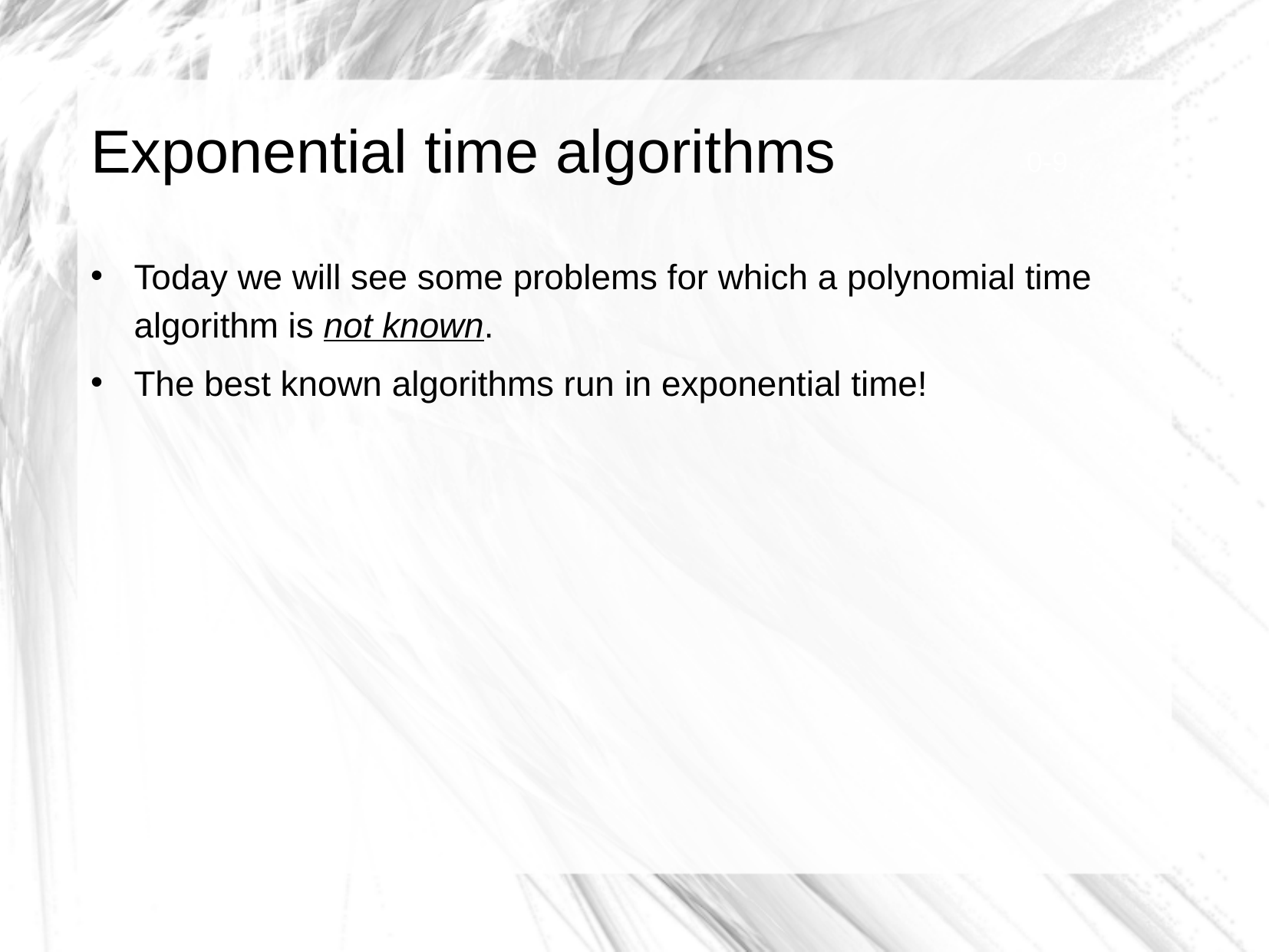

# Exponential time algorithms
0-9
Today we will see some problems for which a polynomial time algorithm is not known.
The best known algorithms run in exponential time!